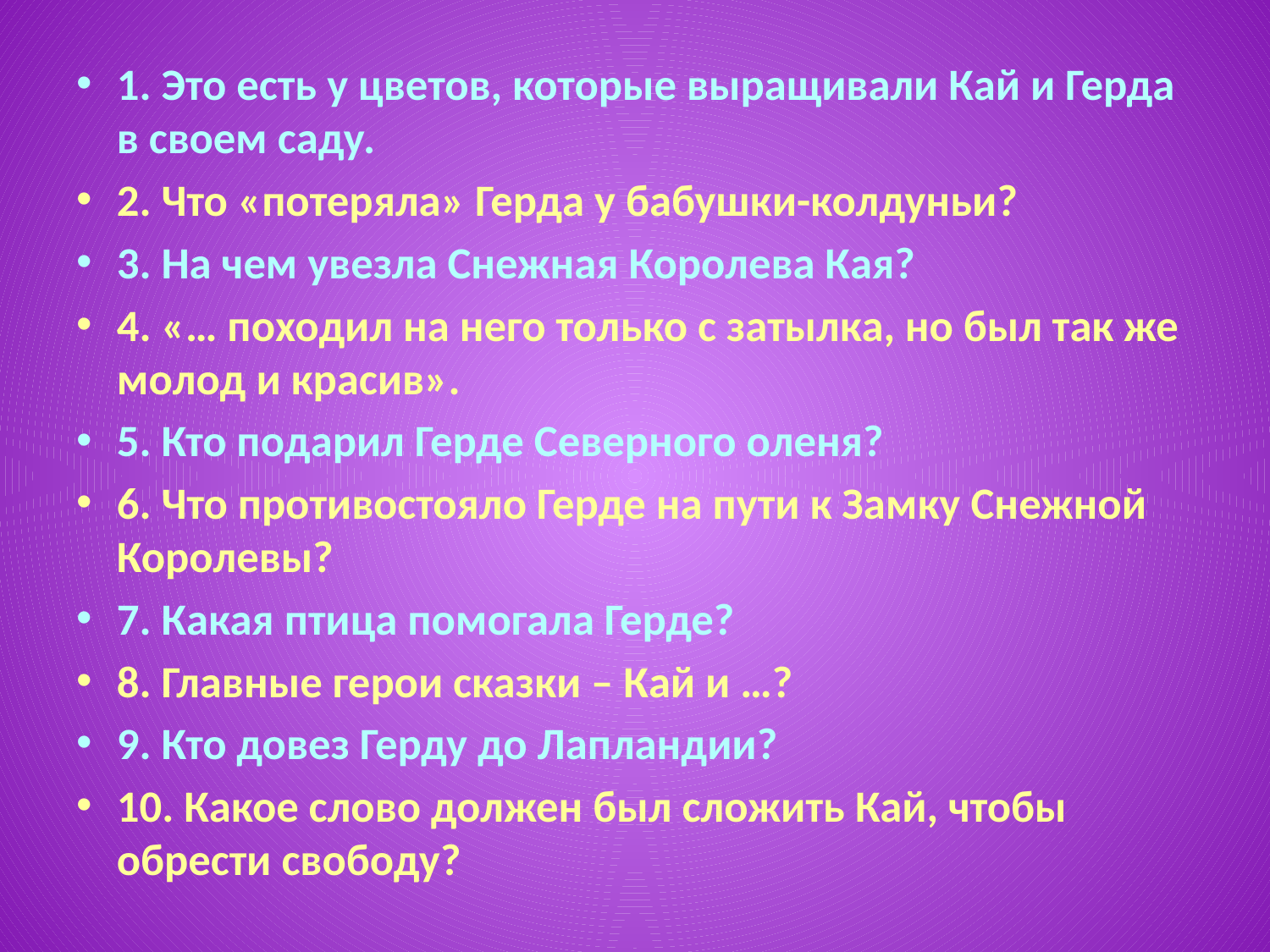

#
1. Это есть у цветов, которые выращивали Кай и Герда в своем саду.
2. Что «потеряла» Герда у бабушки-колдуньи?
3. На чем увезла Снежная Королева Кая?
4. «… походил на него только с затылка, но был так же молод и красив».
5. Кто подарил Герде Северного оленя?
6. Что противостояло Герде на пути к Замку Снежной Королевы?
7. Какая птица помогала Герде?
8. Главные герои сказки – Кай и …?
9. Кто довез Герду до Лапландии?
10. Какое слово должен был сложить Кай, чтобы обрести свободу?